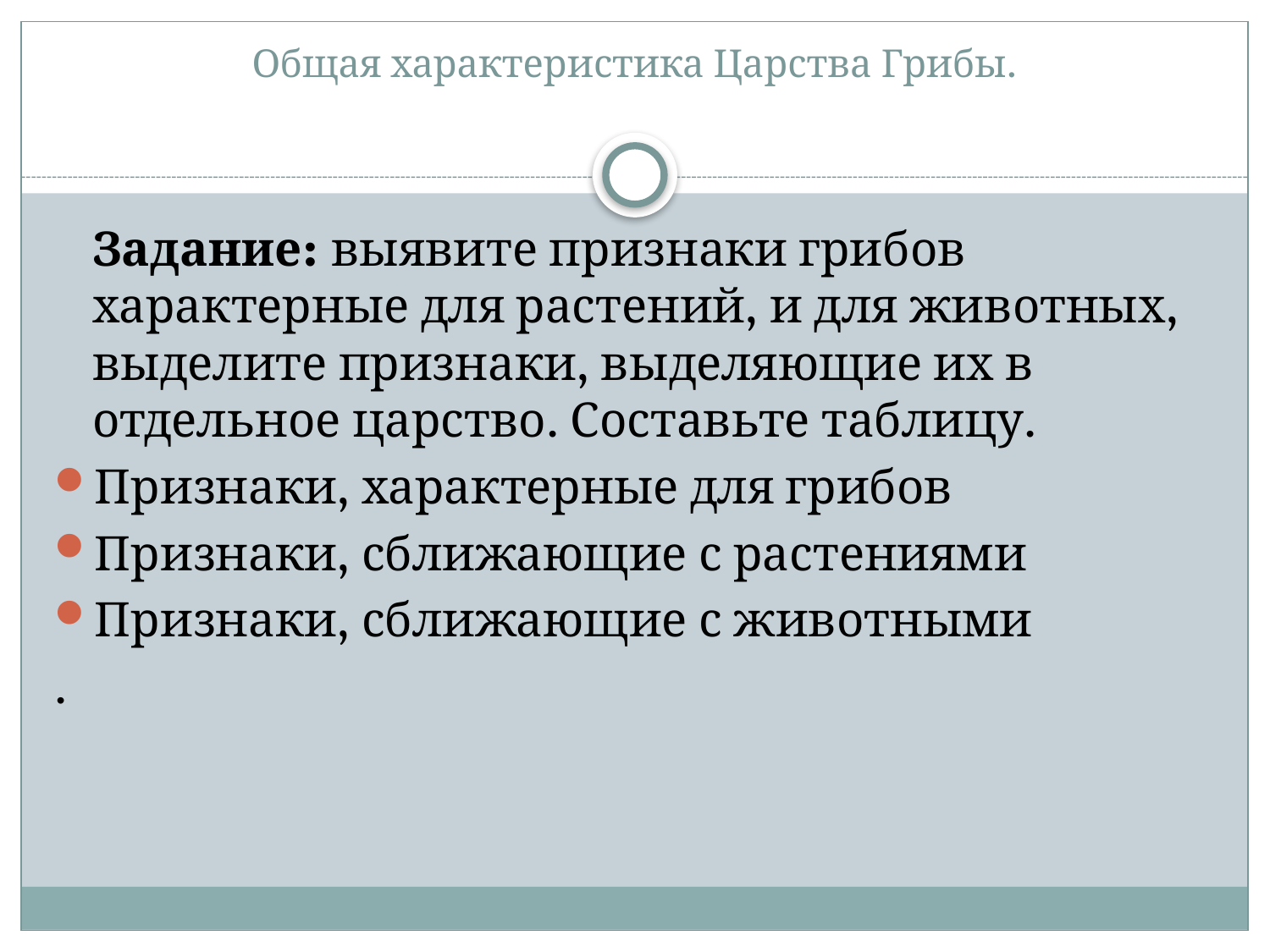

# Общая характеристика Царства Грибы.
	Задание: выявите признаки грибов характерные для растений, и для животных, выделите признаки, выделяющие их в отдельное царство. Составьте таблицу.
Признаки, характерные для грибов
Признаки, сближающие с растениями
Признаки, сближающие с животными
.